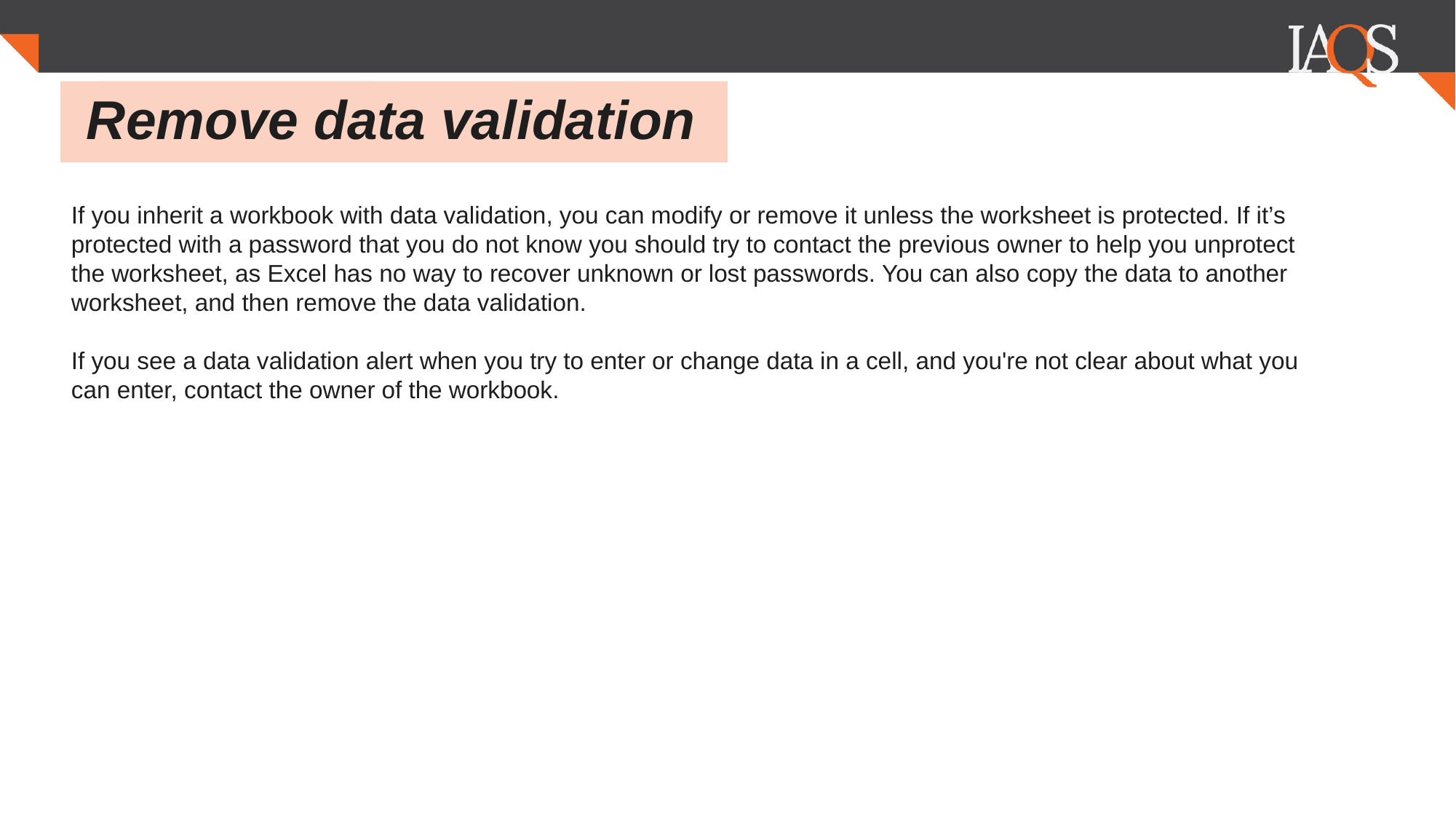

.

# Remove data validation
If you inherit a workbook with data validation, you can modify or remove it unless the worksheet is protected. If it’s protected with a password that you do not know you should try to contact the previous owner to help you unprotect the worksheet, as Excel has no way to recover unknown or lost passwords. You can also copy the data to another worksheet, and then remove the data validation.

If you see a data validation alert when you try to enter or change data in a cell, and you're not clear about what you can enter, contact the owner of the workbook.